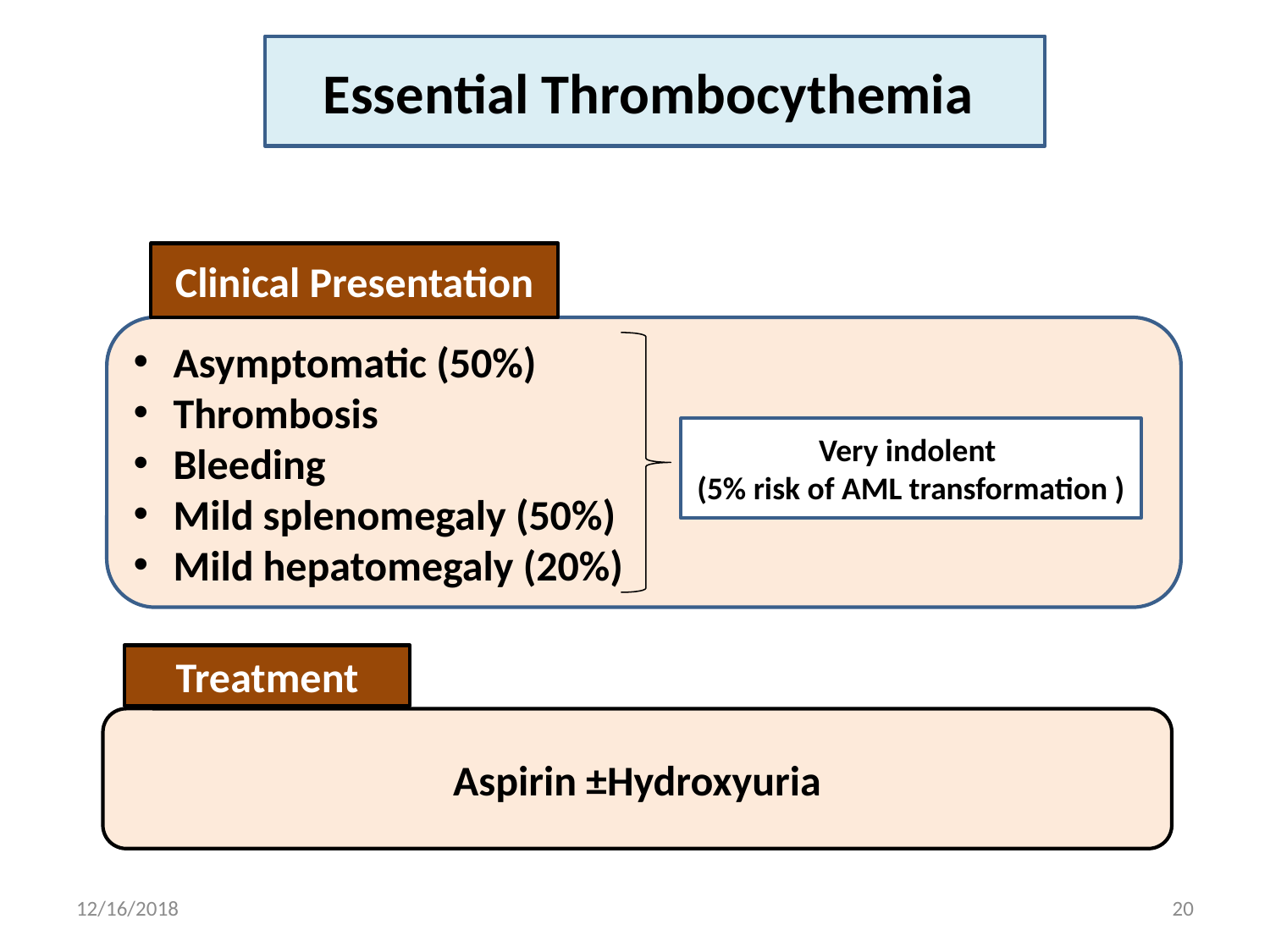

Essential Thrombocythemia
Clinical Presentation
Asymptomatic (50%)
Thrombosis
Bleeding
Mild splenomegaly (50%)
Mild hepatomegaly (20%)

Very indolent
(5% risk of AML transformation )
Treatment
Aspirin ±Hydroxyuria
12/16/2018
20